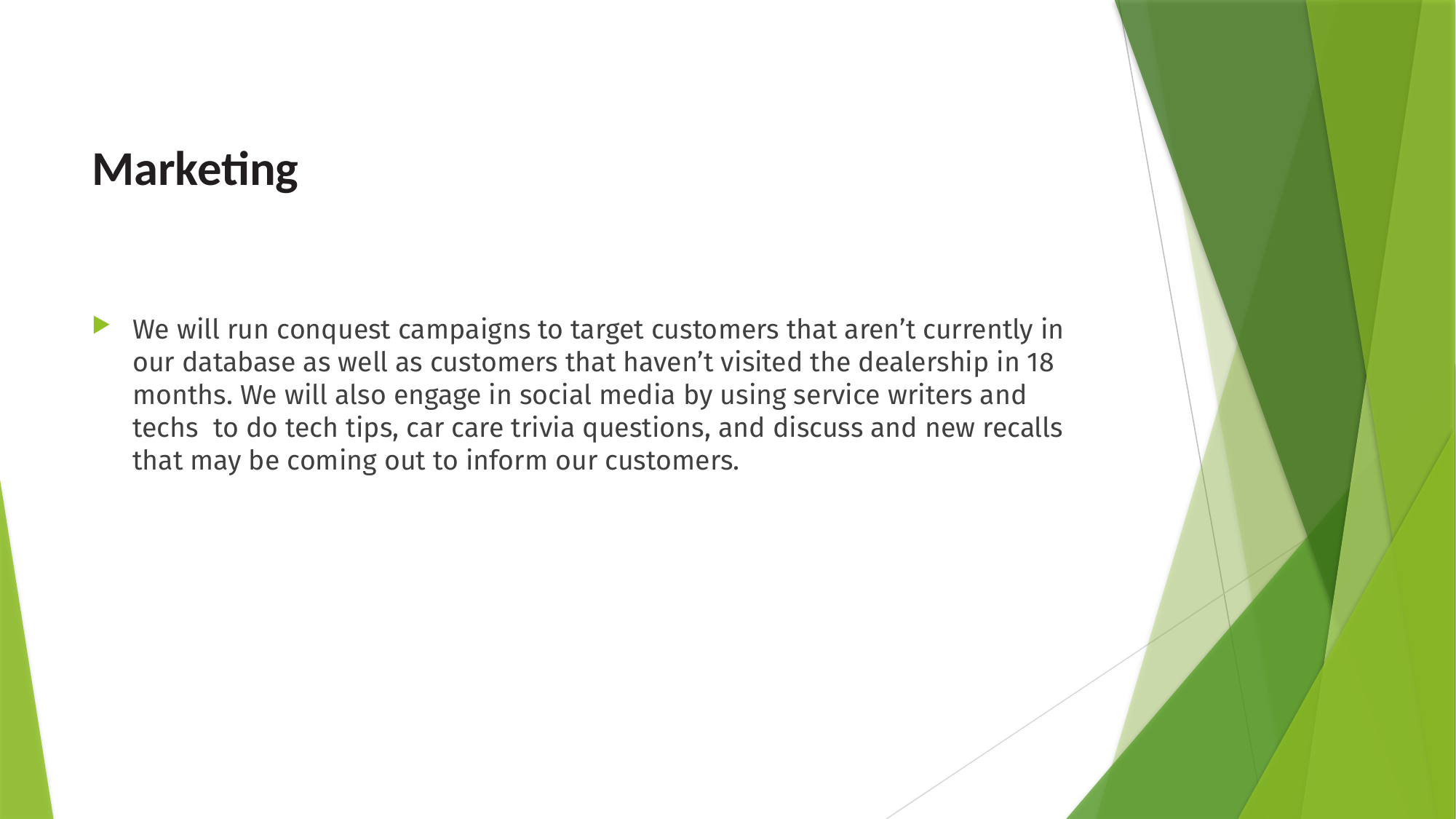

# Marketing

We will run conquest campaigns to target customers that aren’t currently in our database as well as customers that haven’t visited the dealership in 18 months. We will also engage in social media by using service writers and techs  to do tech tips, car care trivia questions, and discuss and new recalls that may be coming out to inform our customers.